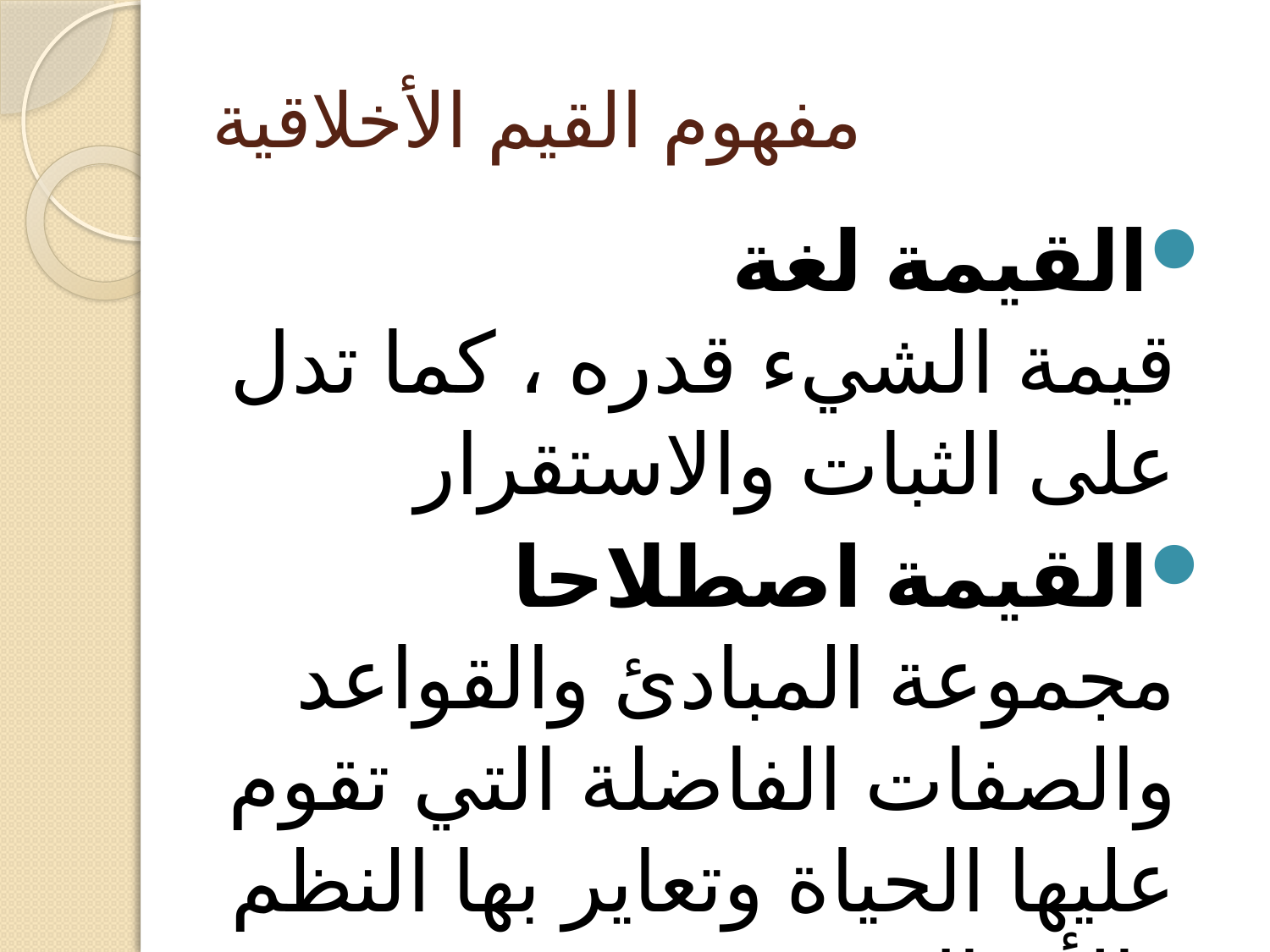

# مفهوم القيم الأخلاقية
القيمة لغة
	قيمة الشيء قدره ، كما تدل على الثبات والاستقرار
القيمة اصطلاحا
	مجموعة المبادئ والقواعد والصفات الفاضلة التي تقوم عليها الحياة وتعاير بها النظم والأفعال